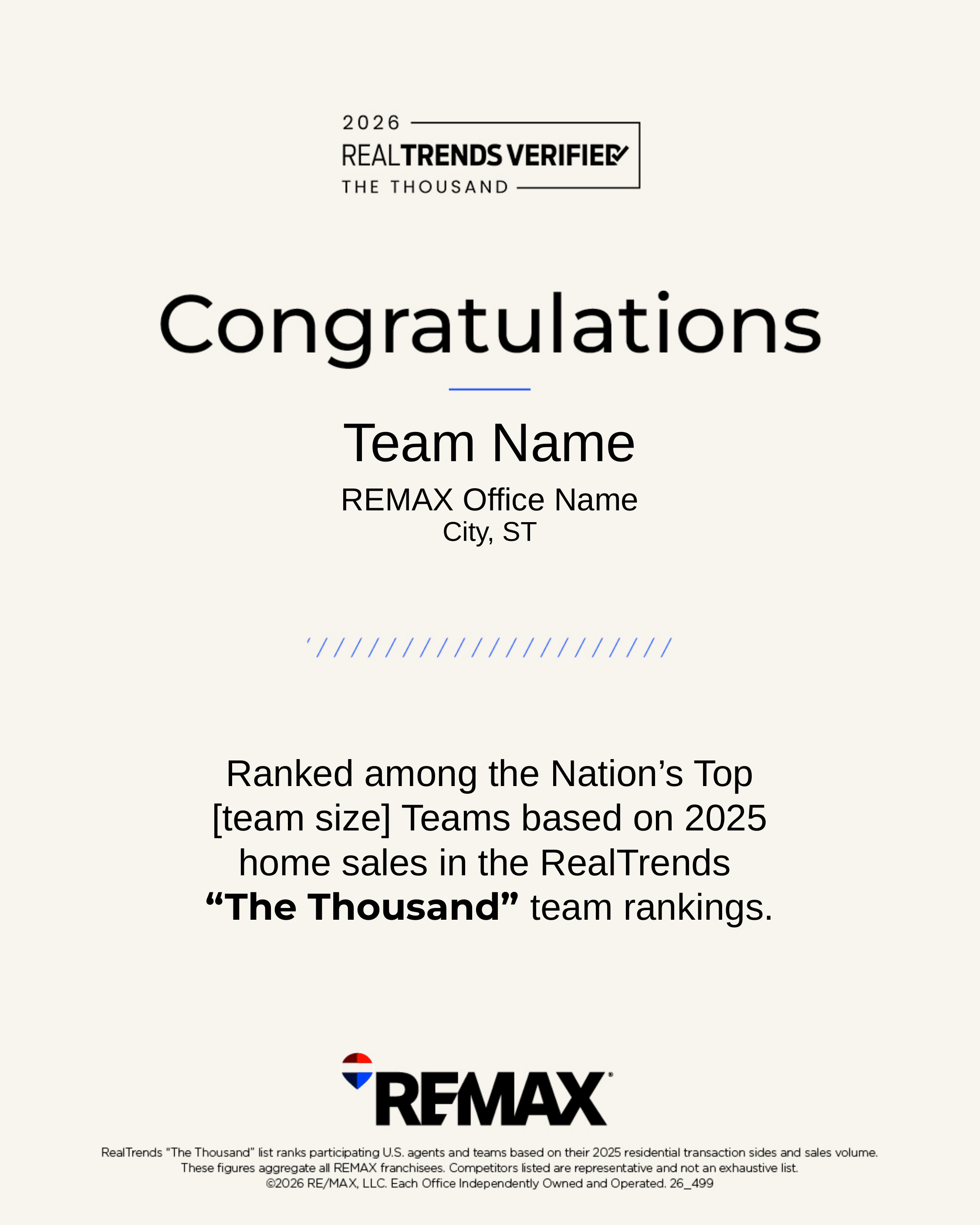

Team Name
REMAX Office Name
City, ST
Ranked among the Nation’s Top
[team size] Teams based on 2025
home sales in the RealTrends
“The Thousand” team rankings.